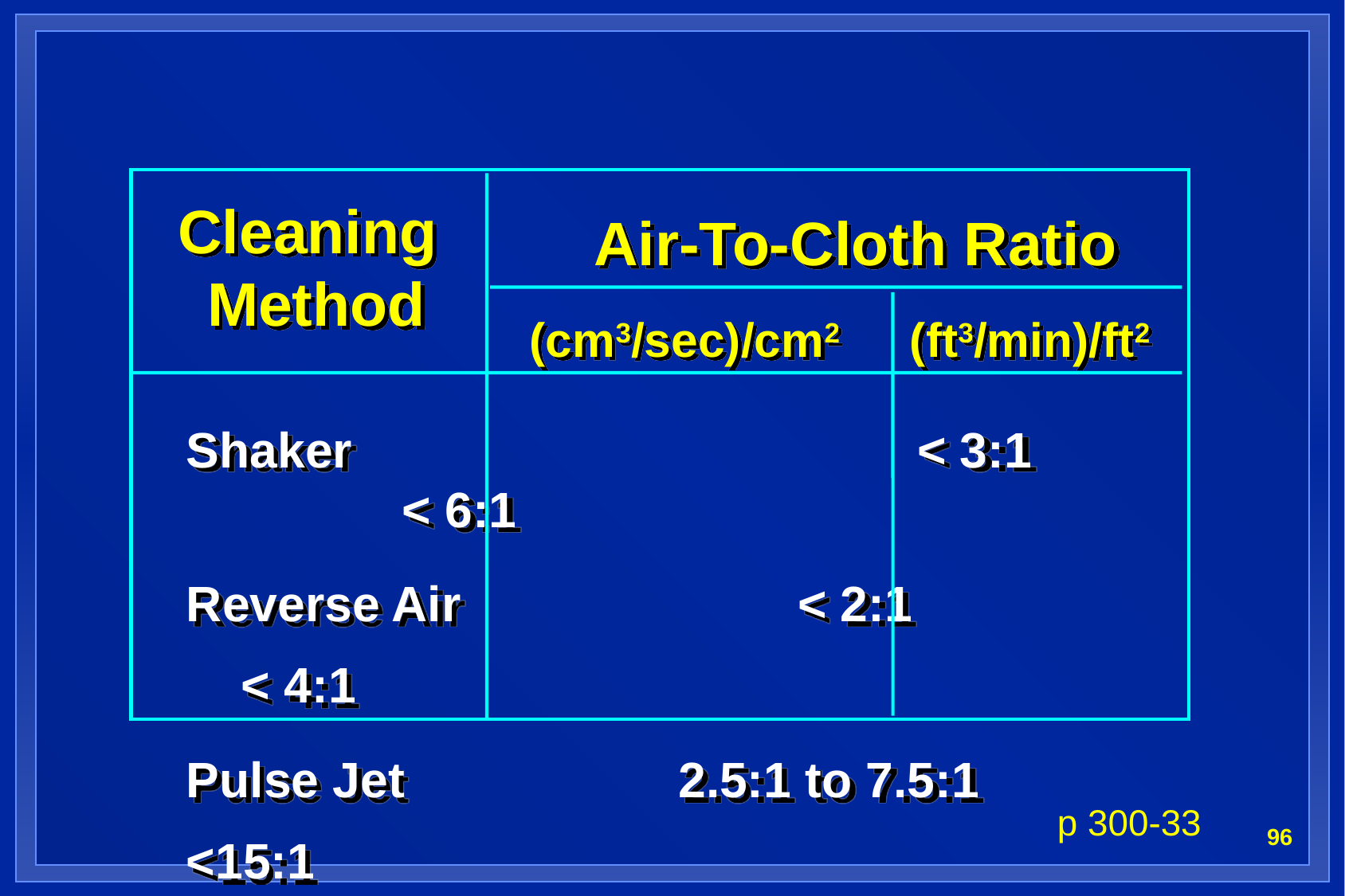

Cleaning
Method
  Air-To-Cloth Ratio
(cm3/sec)/cm2         (ft3/min)/ft2

Shaker					 < 3:1		       < 6:1
Reverse Air			 < 2:1		       < 4:1
Pulse Jet			 2.5:1 to 7.5:1	      <15:1
p 300-33
96